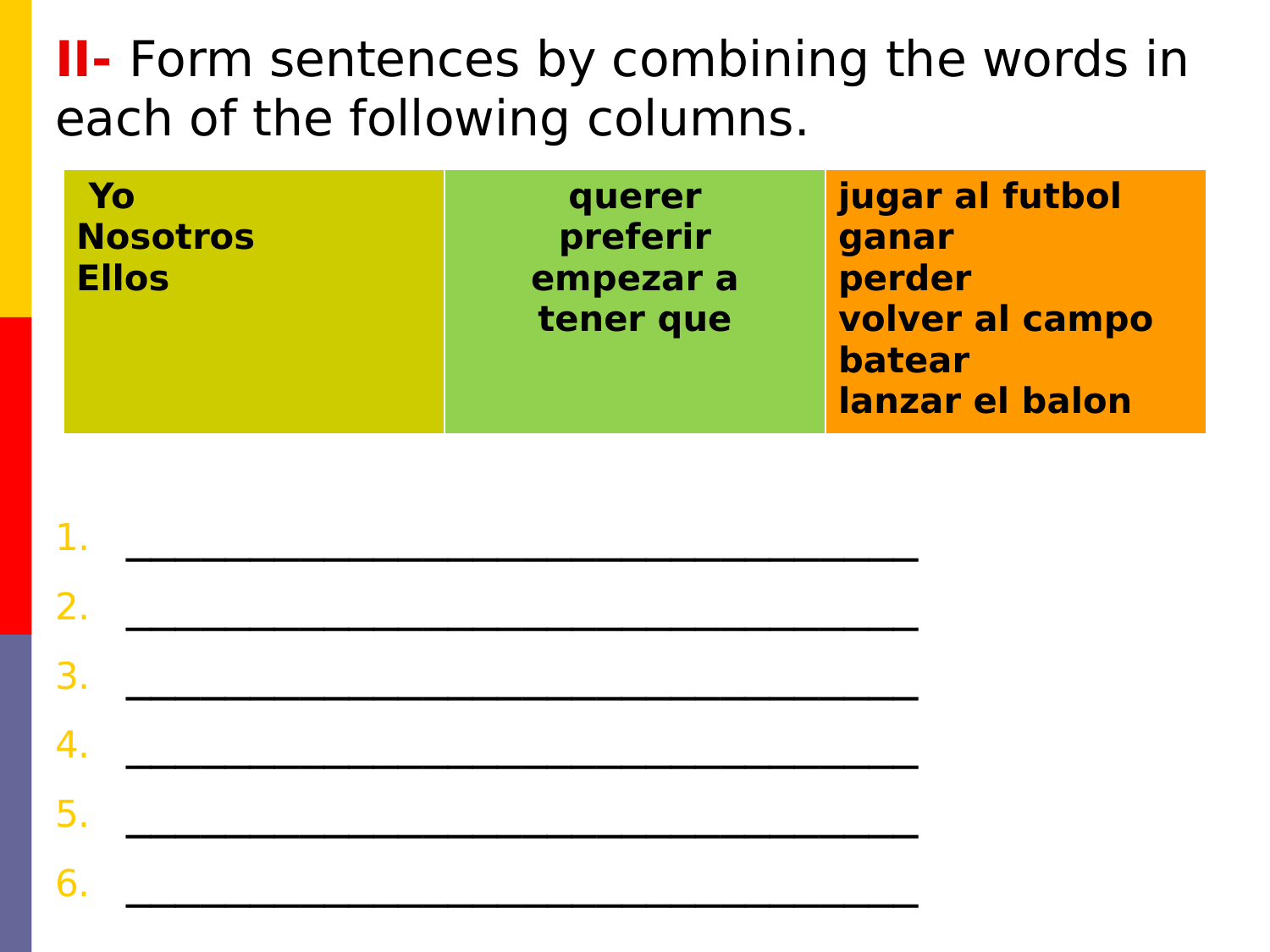

II- Form sentences by combining the words in each of the following columns.

________________________________
________________________________
________________________________
________________________________
________________________________
________________________________
| Yo Nosotros Ellos | querer preferir empezar a tener que | jugar al futbol ganar perder volver al campo batear lanzar el balon |
| --- | --- | --- |